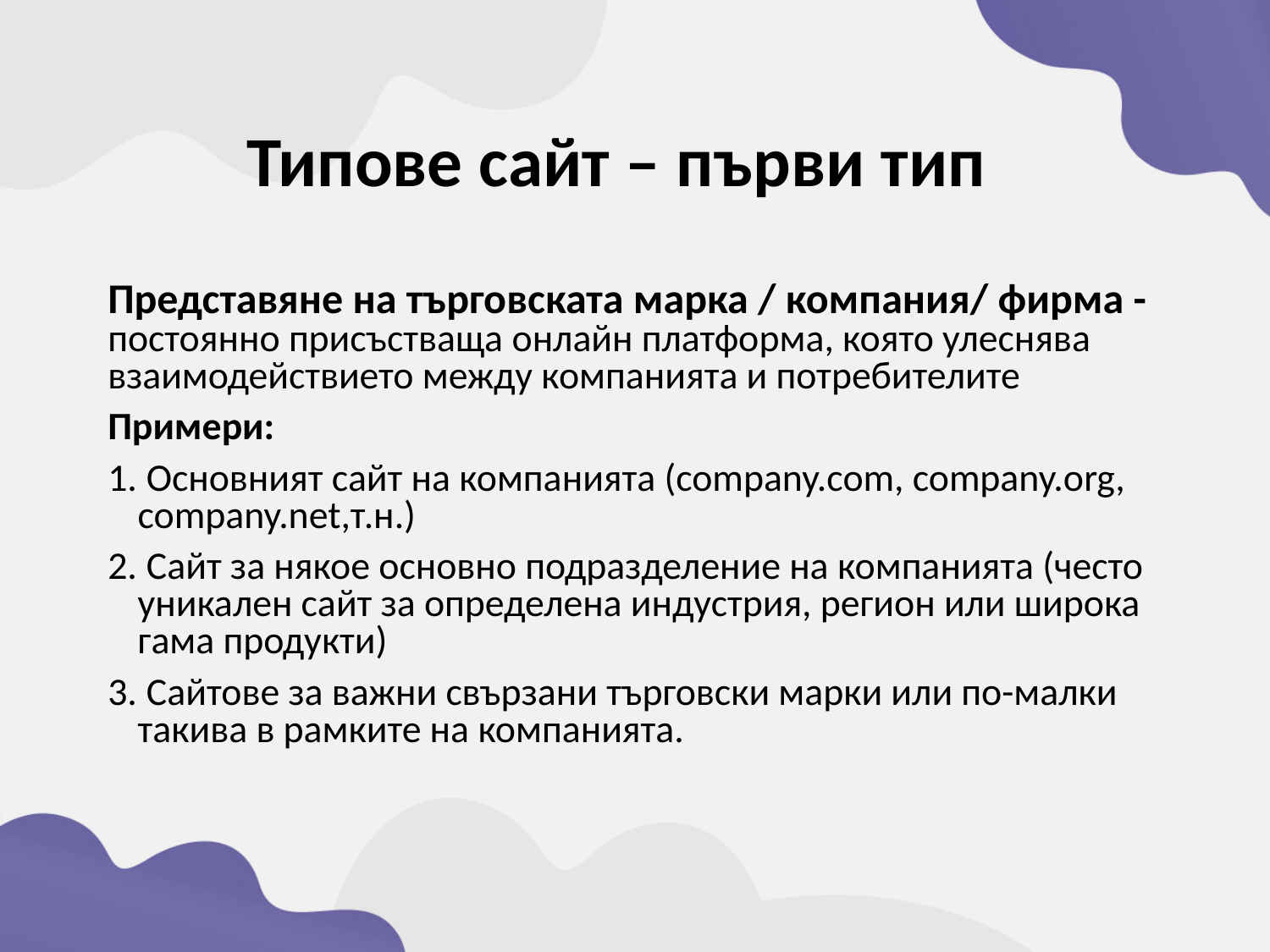

Типове сайт – първи тип

Представяне на търговската марка / компания/ фирма - постоянно присъстваща онлайн платформа, която улеснява взаимодействието между компанията и потребителите
Примери:
 Основният сайт на компаниятa (company.com, company.org, company.net,т.н.)
 Сайт за някое основно подразделение на компанията (често уникален сайт за определена индустрия, регион или широка гама продукти)
 Сайтове за важни свързани търговски марки или по-малки такива в рамките на компанията.